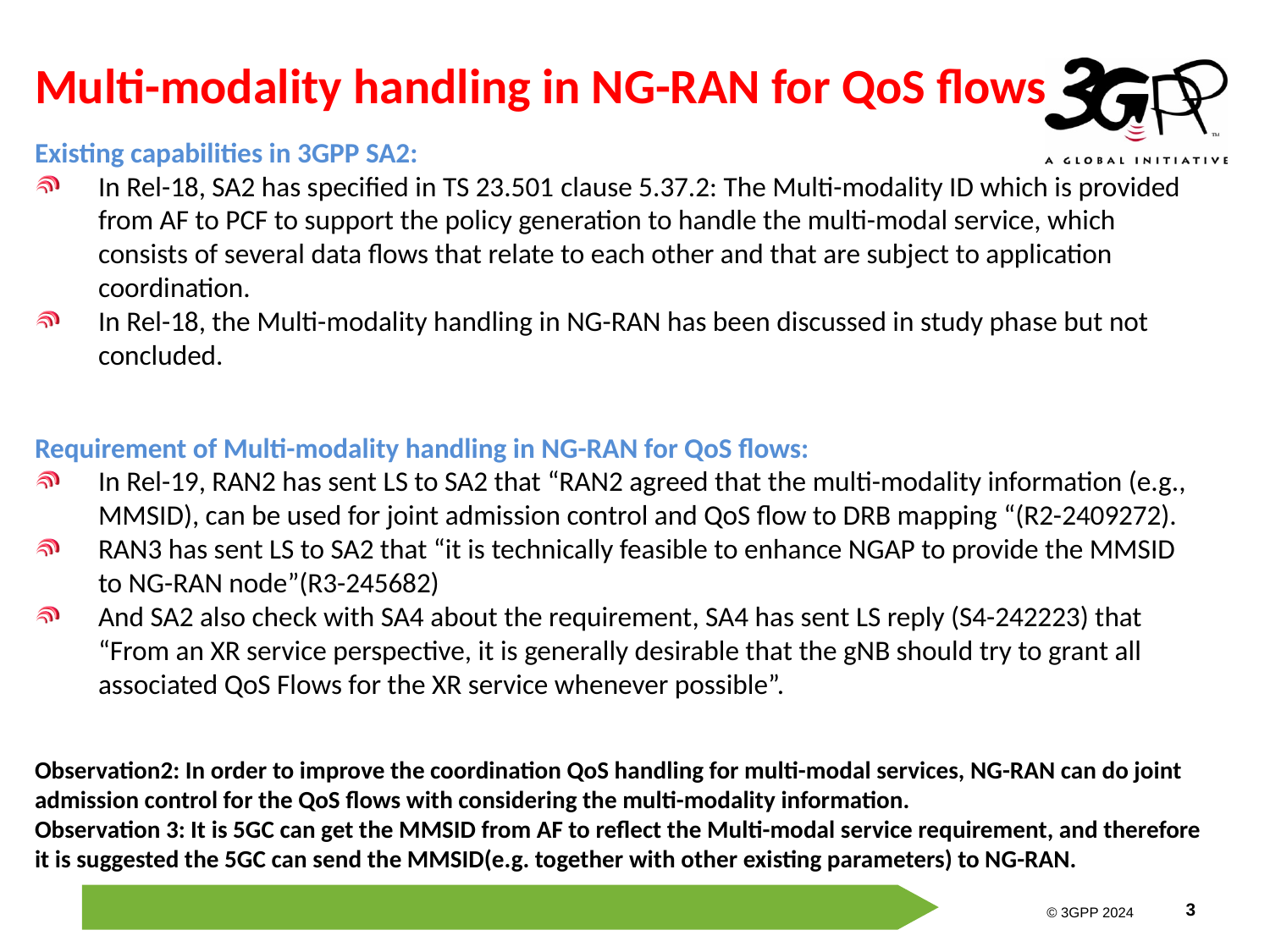

# Multi-modality handling in NG-RAN for QoS flows
Existing capabilities in 3GPP SA2:
In Rel-18, SA2 has specified in TS 23.501 clause 5.37.2: The Multi-modality ID which is provided from AF to PCF to support the policy generation to handle the multi-modal service, which consists of several data flows that relate to each other and that are subject to application coordination.
In Rel-18, the Multi-modality handling in NG-RAN has been discussed in study phase but not concluded.

Requirement of Multi-modality handling in NG-RAN for QoS flows:
In Rel-19, RAN2 has sent LS to SA2 that “RAN2 agreed that the multi-modality information (e.g., MMSID), can be used for joint admission control and QoS flow to DRB mapping “(R2-2409272).
RAN3 has sent LS to SA2 that “it is technically feasible to enhance NGAP to provide the MMSID to NG-RAN node”(R3-245682)
And SA2 also check with SA4 about the requirement, SA4 has sent LS reply (S4-242223) that “From an XR service perspective, it is generally desirable that the gNB should try to grant all associated QoS Flows for the XR service whenever possible”.

Observation2: In order to improve the coordination QoS handling for multi-modal services, NG-RAN can do joint admission control for the QoS flows with considering the multi-modality information.
Observation 3: It is 5GC can get the MMSID from AF to reflect the Multi-modal service requirement, and therefore it is suggested the 5GC can send the MMSID(e.g. together with other existing parameters) to NG-RAN.